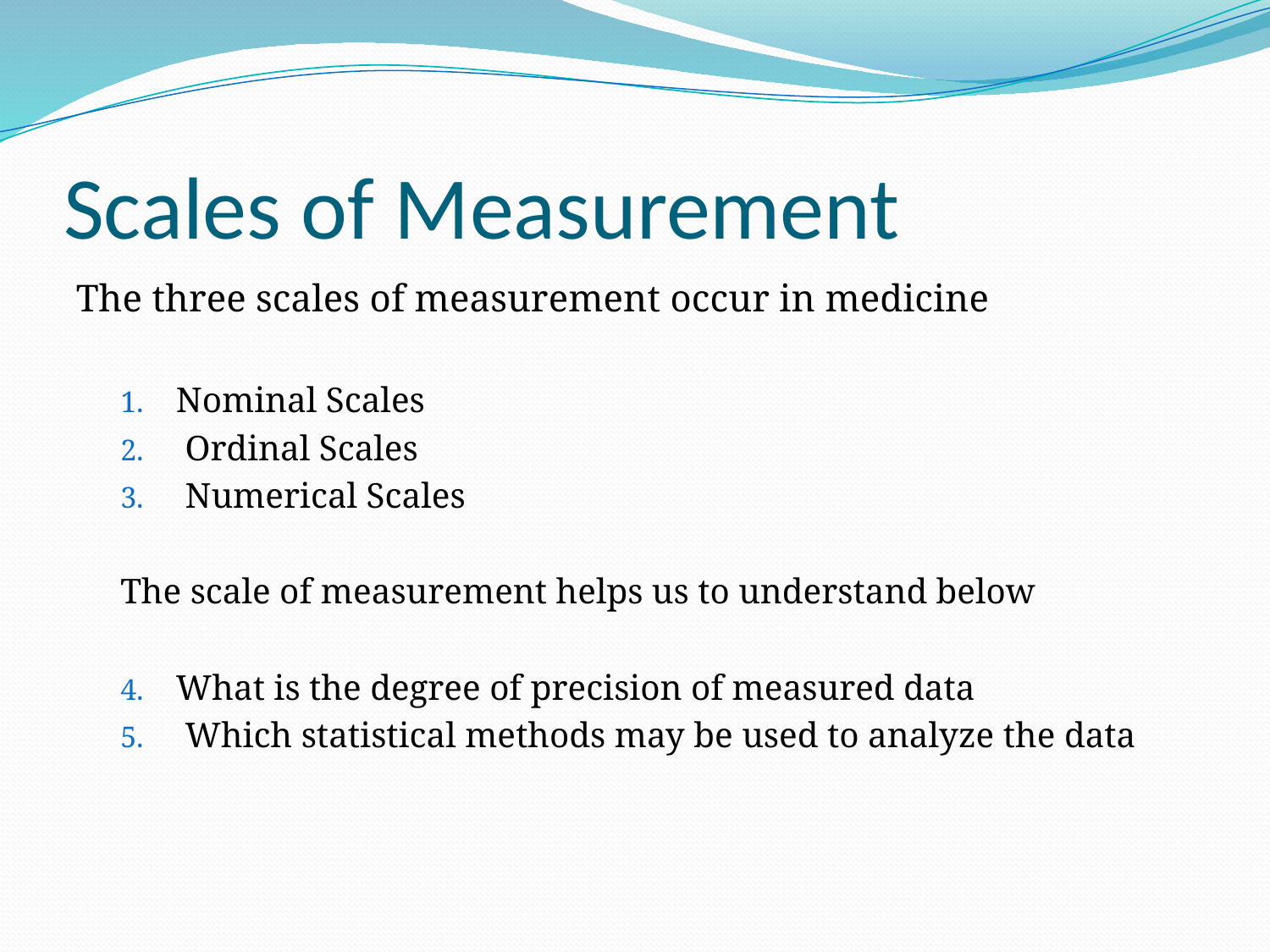

# Scales of Measurement
The three scales of measurement occur in medicine

	Nominal Scales
 Ordinal Scales
 Numerical Scales

The scale of measurement helps us to understand below

	What is the degree of precision of measured data
 Which statistical methods may be used to analyze the data